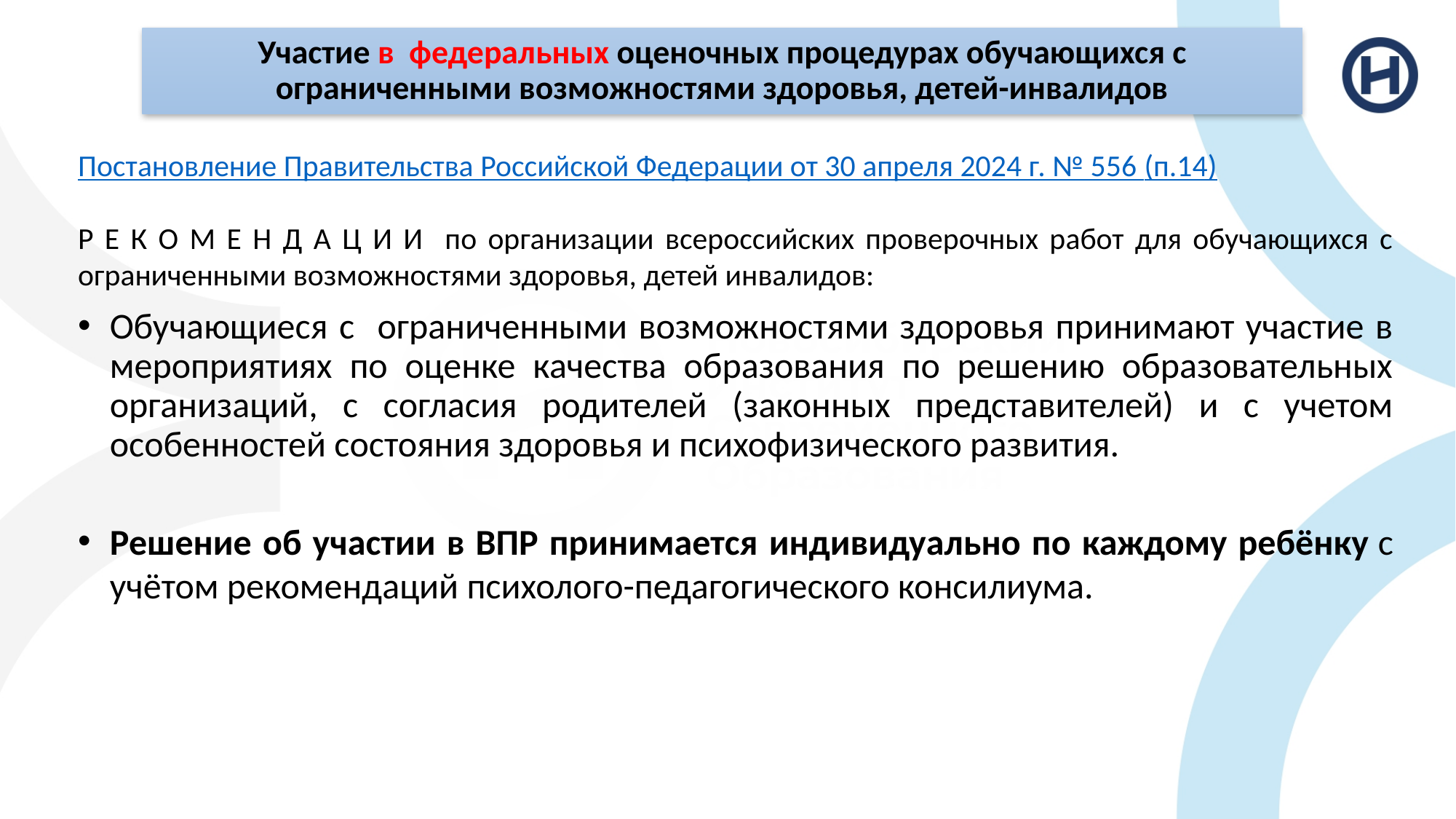

# Участие в  федеральных оценочных процедурах обучающихся с ограниченными возможностями здоровья, детей-инвалидов
Постановление Правительства Российской Федерации от 30 апреля 2024 г. № 556 (п.14)

Р Е К О М Е Н Д А Ц И И  по организации всероссийских проверочных работ для обучающихся с ограниченными возможностями здоровья, детей инвалидов:
Обучающиеся с  ограниченными возможностями здоровья принимают участие в мероприятиях по оценке качества образования по решению образовательных организаций, с согласия родителей (законных представителей) и с учетом особенностей состояния здоровья и психофизического развития.

Решение об участии в ВПР принимается индивидуально по каждому ребёнку с учётом рекомендаций психолого-педагогического консилиума.